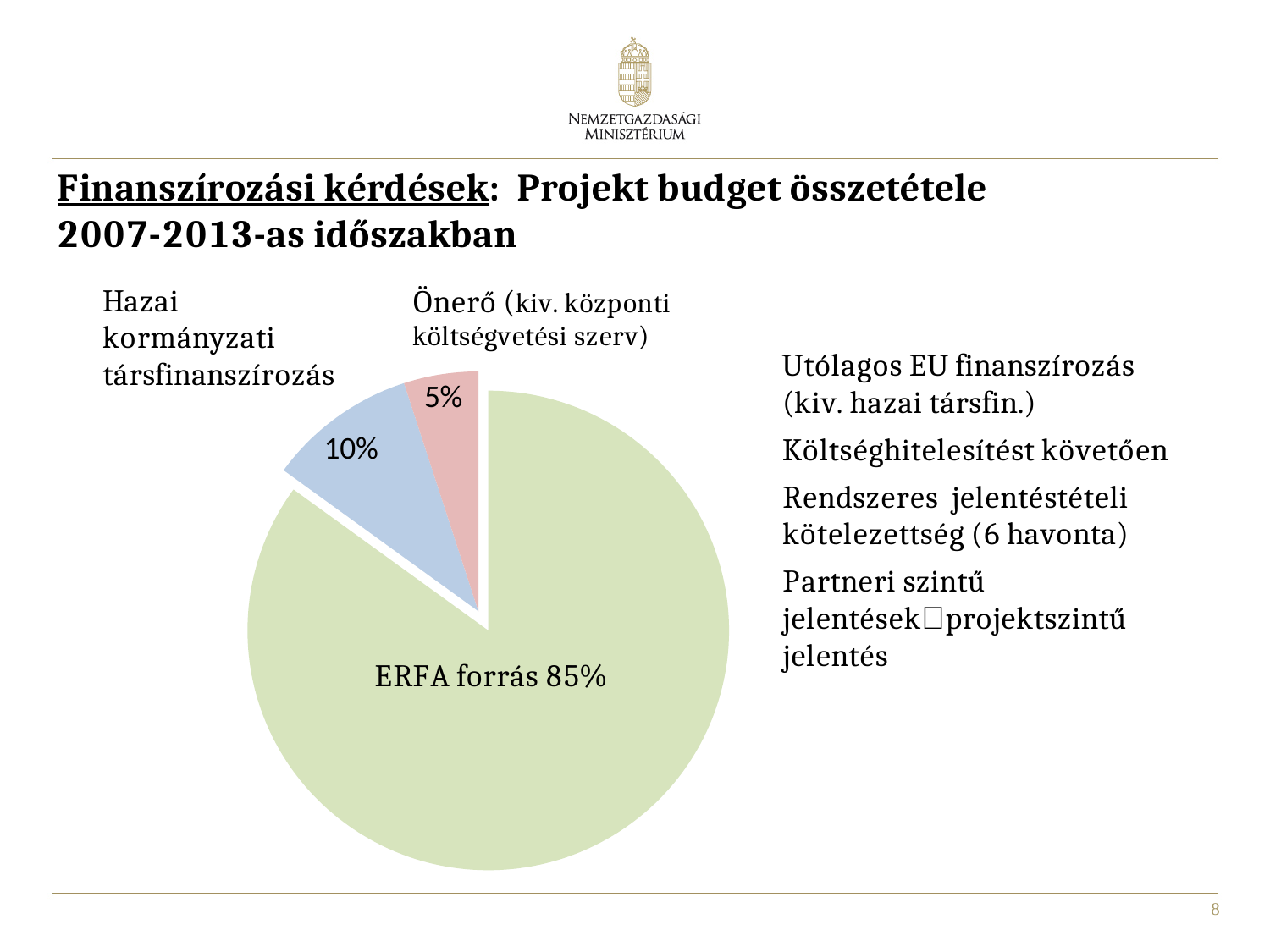

Finanszírozási kérdések:  Projekt budget összetétele
2007-2013-as időszakban

### Chart

| Category | Projekt budget |
|---|---|
| ERFA forrás | 0.85 |
| hazai korményzati társfinanszírozás | 0.1 |
| 3. önerő (ha nem központi költségvetési szerv) | 0.05 |